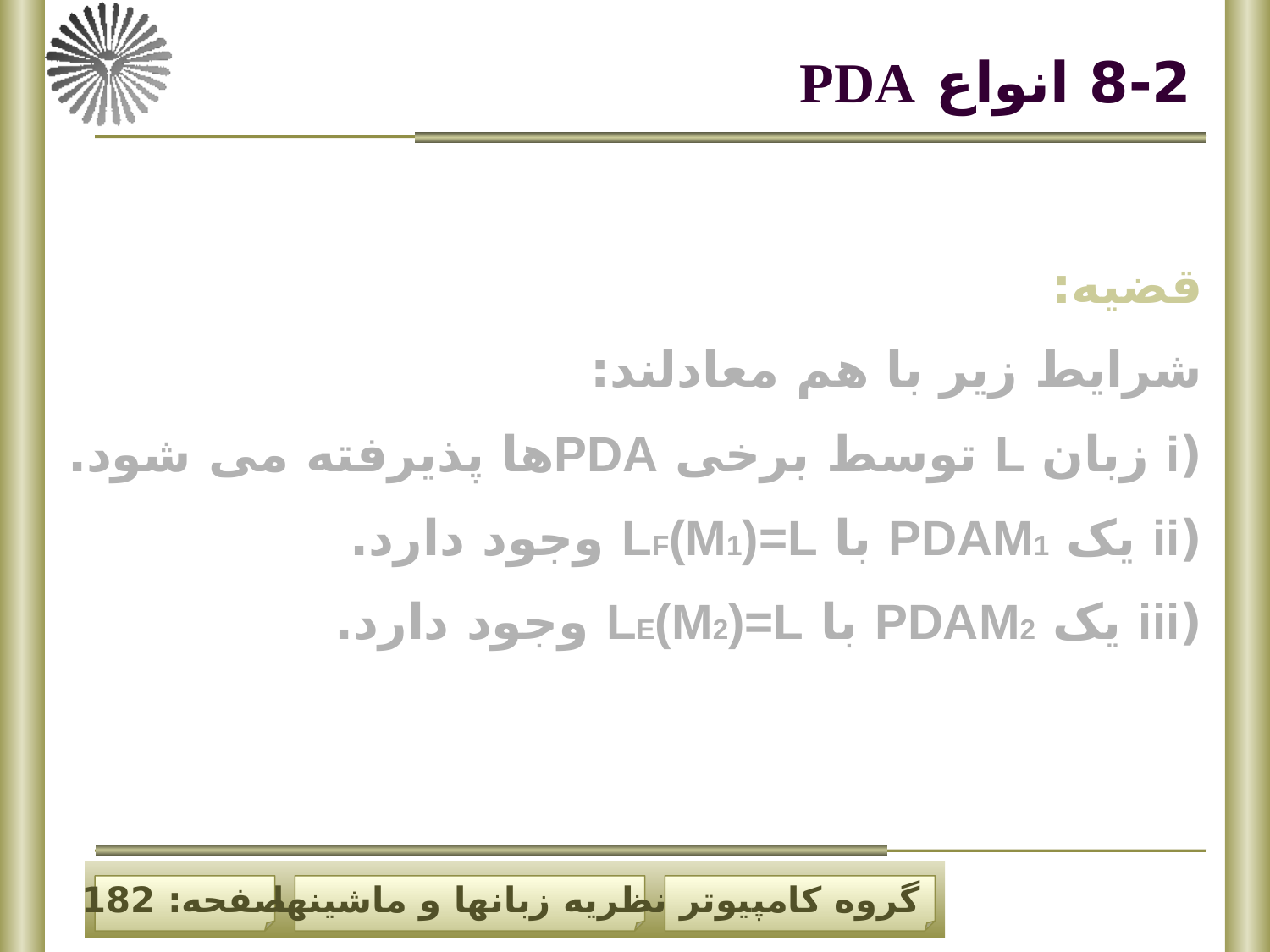

# 8-2 انواع PDA
قضیه:
شرایط زیر با هم معادلند:
(i زبان L توسط برخی PDAها پذیرفته می شود.
(ii یک PDAM1 با LF(M1)=L وجود دارد.
(iii یک PDAM2 با LE(M2)=L وجود دارد.